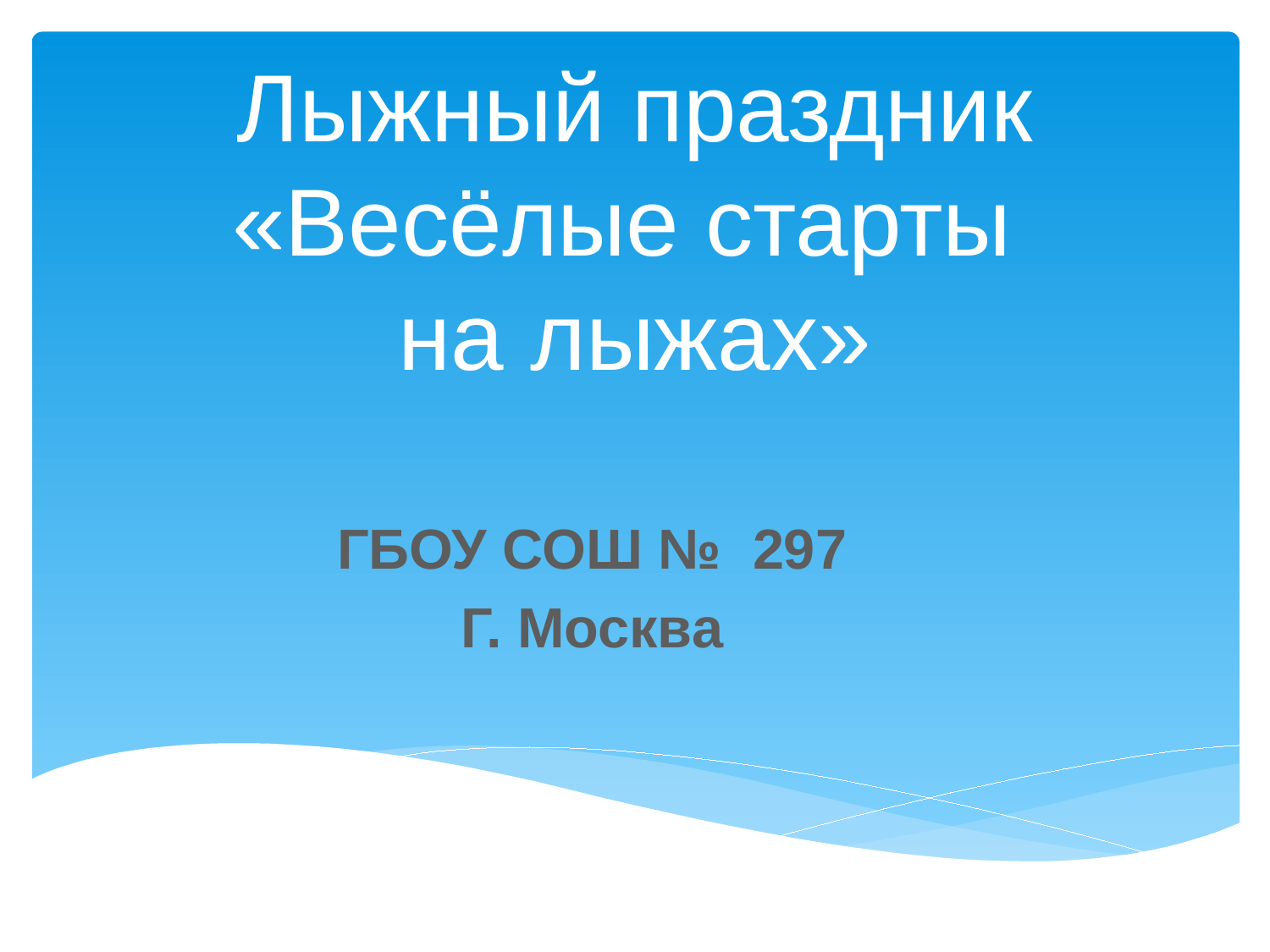

# Лыжный праздник «Весёлые старты на лыжах»
ГБОУ СОШ №  297
Г. Москва